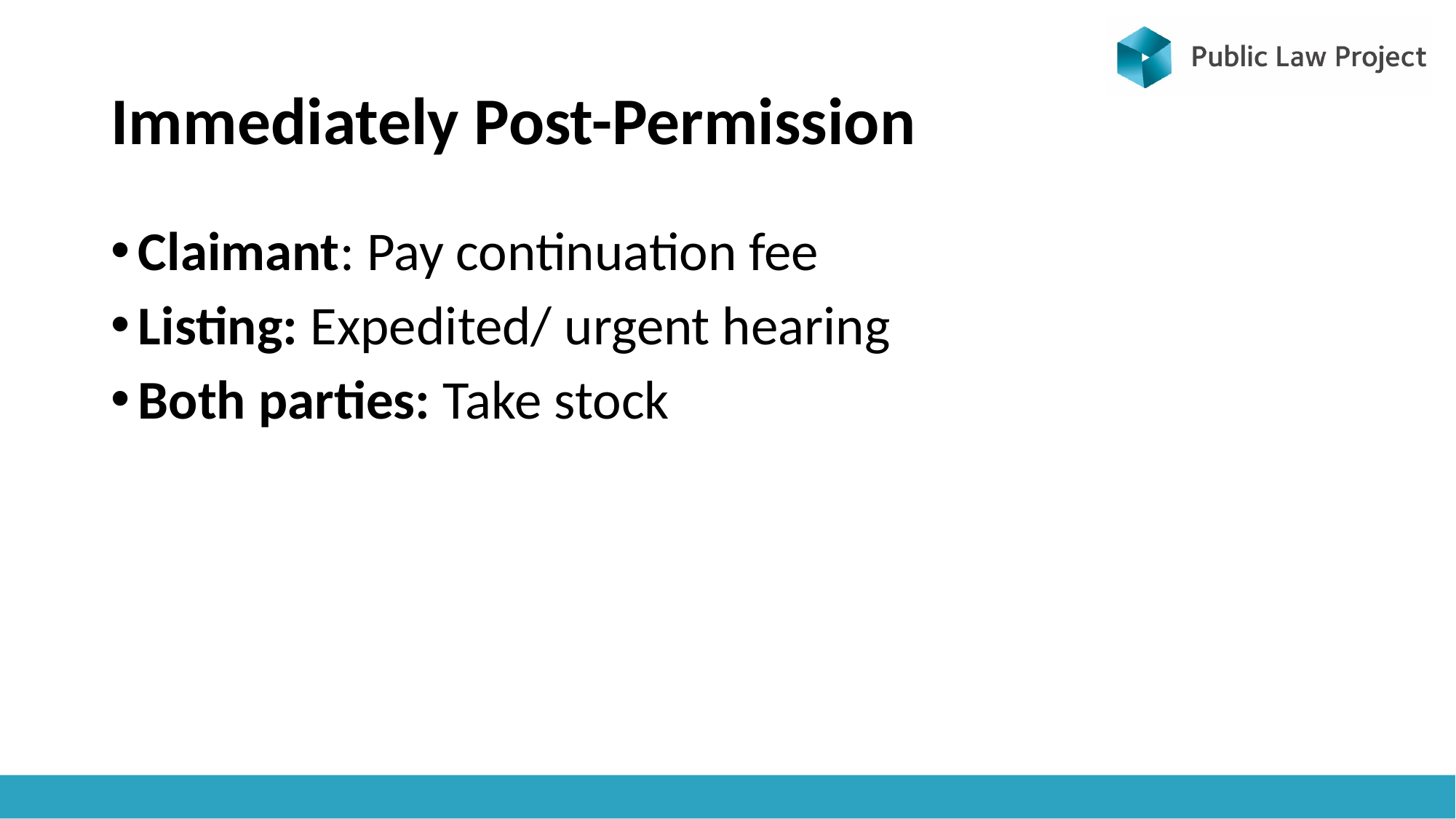

# Immediately Post-Permission
Claimant: Pay continuation fee
Listing: Expedited/ urgent hearing
Both parties: Take stock